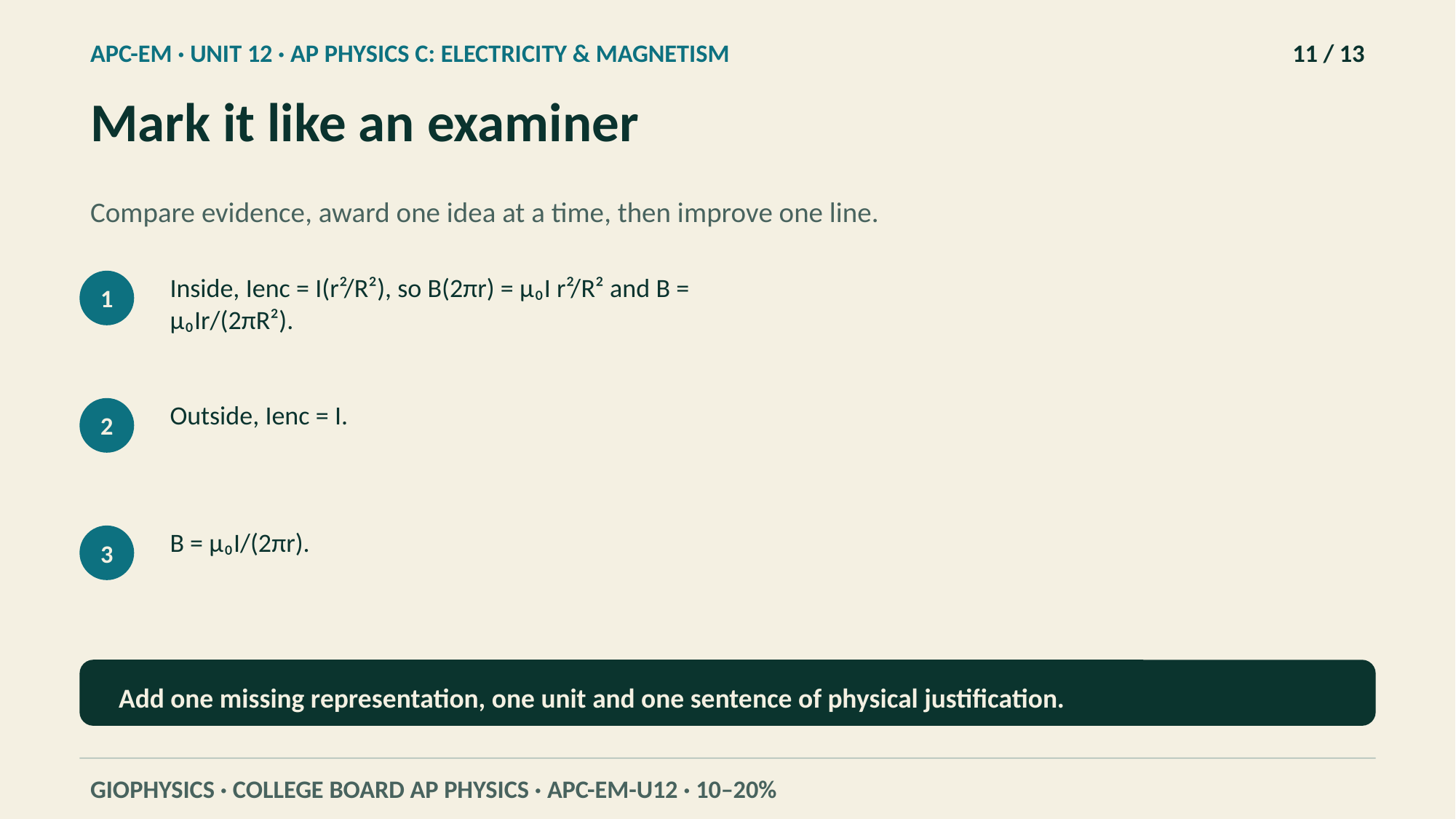

APC-EM · UNIT 12 · AP PHYSICS C: ELECTRICITY & MAGNETISM
11 / 13
Mark it like an examiner
Compare evidence, award one idea at a time, then improve one line.
Inside, Ienc = I(r²/R²), so B(2πr) = μ₀I r²/R² and B = μ₀Ir/(2πR²).

1
Outside, Ienc = I.

2
B = μ₀I/(2πr).

3

Add one missing representation, one unit and one sentence of physical justification.

GIOPHYSICS · COLLEGE BOARD AP PHYSICS · APC-EM-U12 · 10–20%